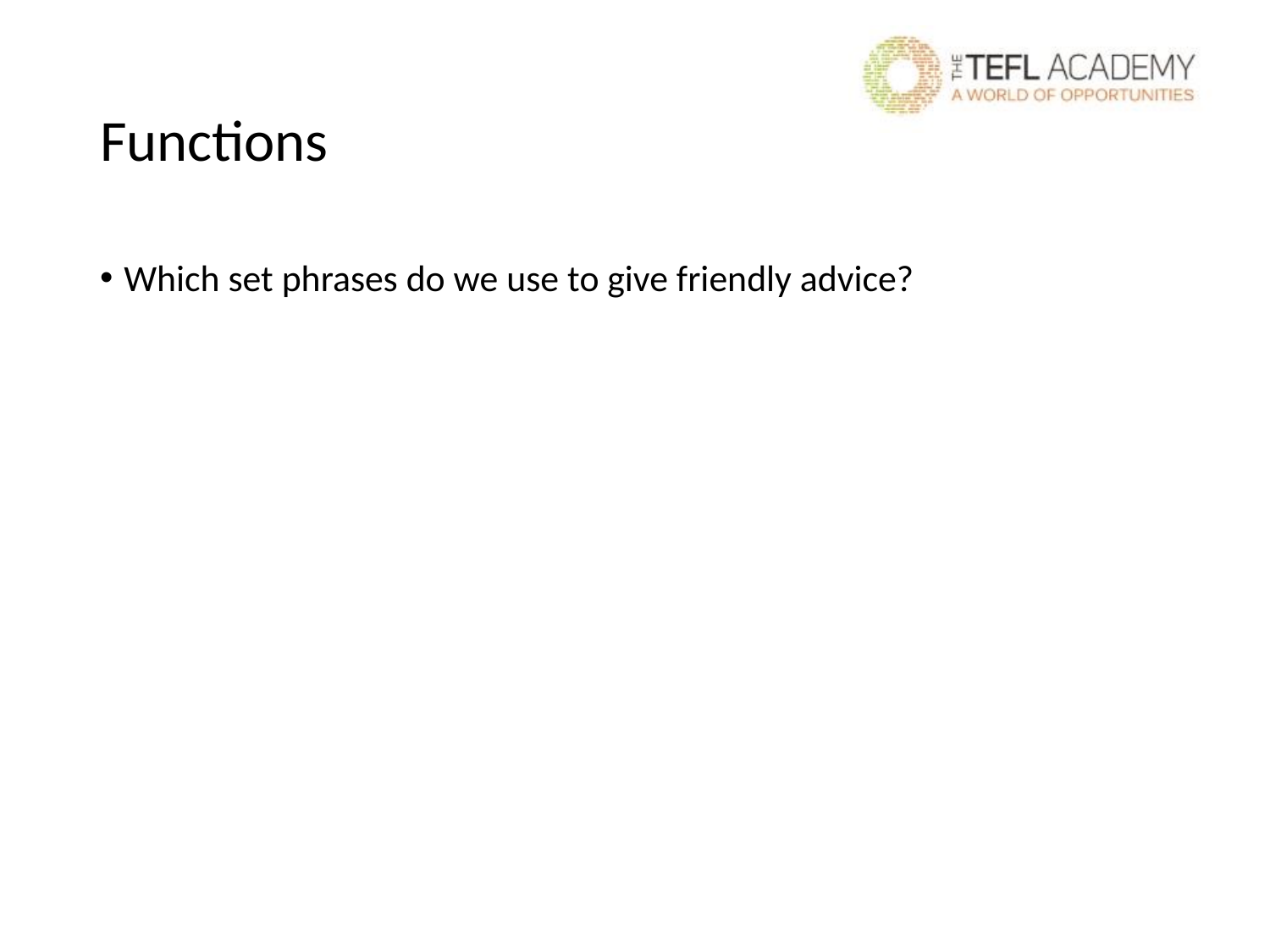

# Functions
Which set phrases do we use to give friendly advice?